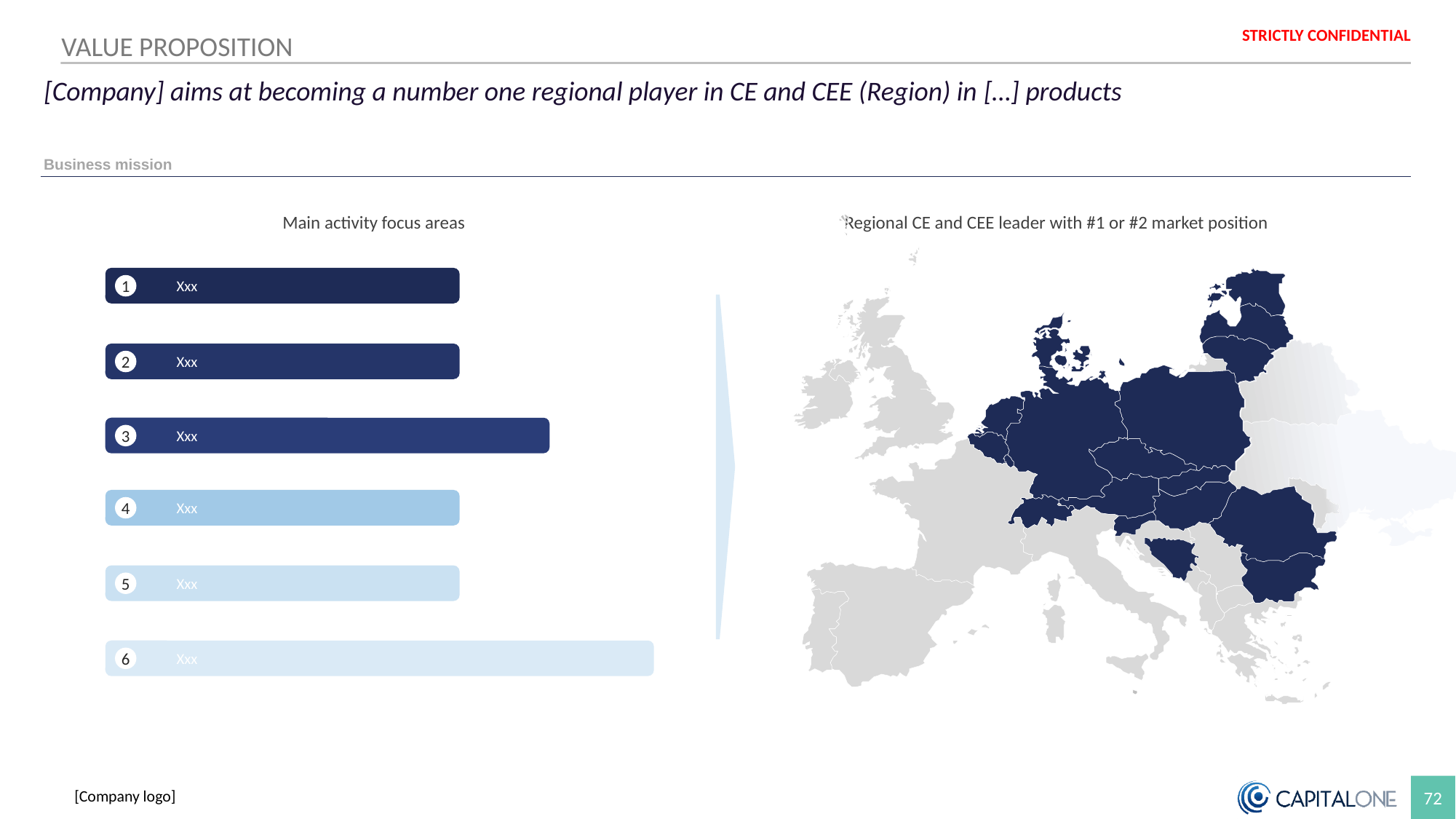

Colour palette

VALUE PROPOSITION
[Company] aims at becoming a number one regional player in CE and CEE (Region) in […] products
Business mission
Main activity focus areas
Regional CE and CEE leader with #1 or #2 market position

Xxx

1

Xxx

2
Xxx

3
Xxx

4
Xxx

5
Xxx

6